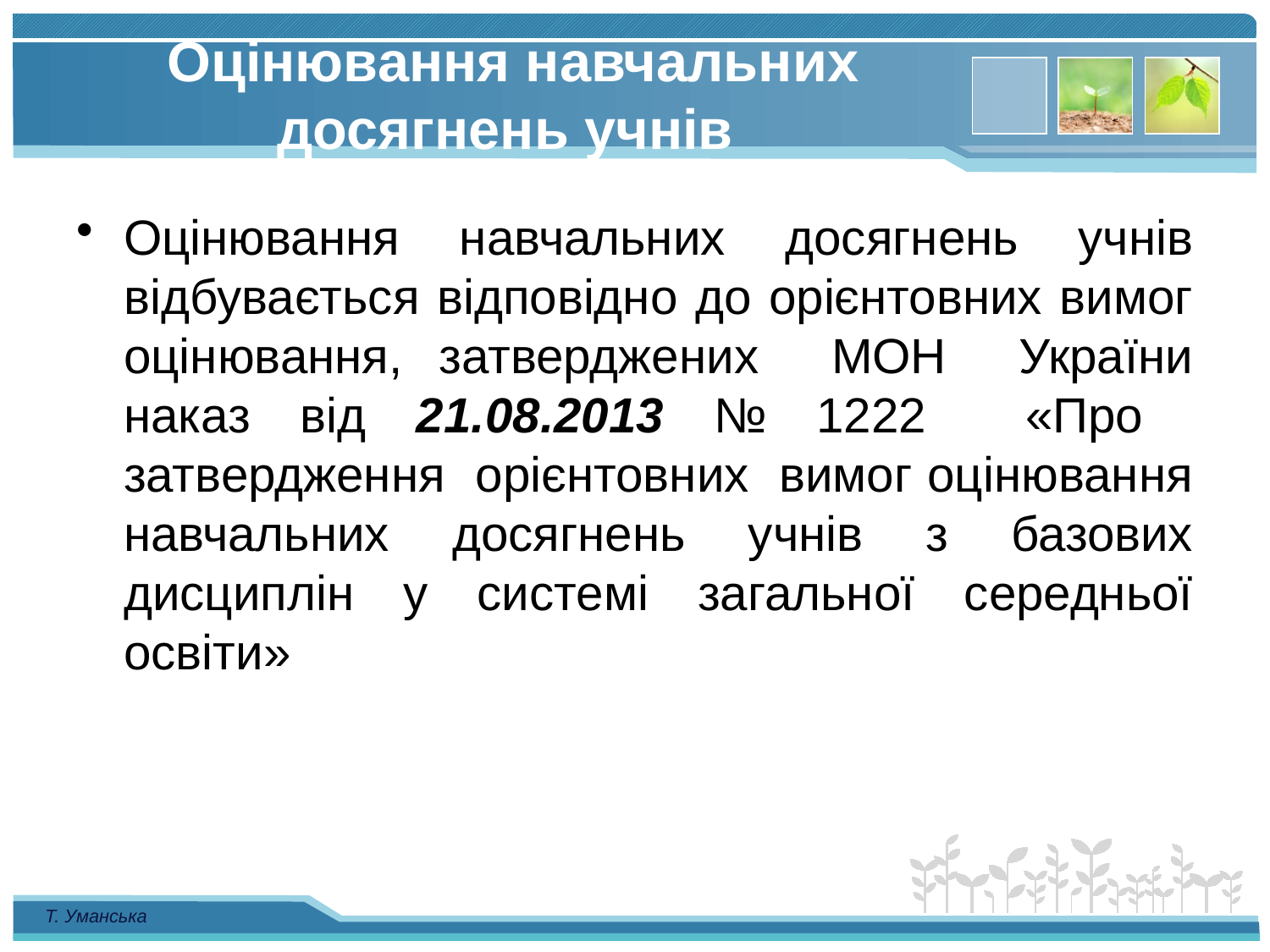

# Оцінювання навчальних досягнень учнів
Оцінювання навчальних досягнень учнів відбувається відповідно до орієнтовних вимог оцінювання, затверджених  МОН  України наказ від 21.08.2013 № 1222  «Про  затвердження  орієнтовних  вимог оцінювання навчальних досягнень учнів з базових дисциплін у системі загальної середньої освіти»